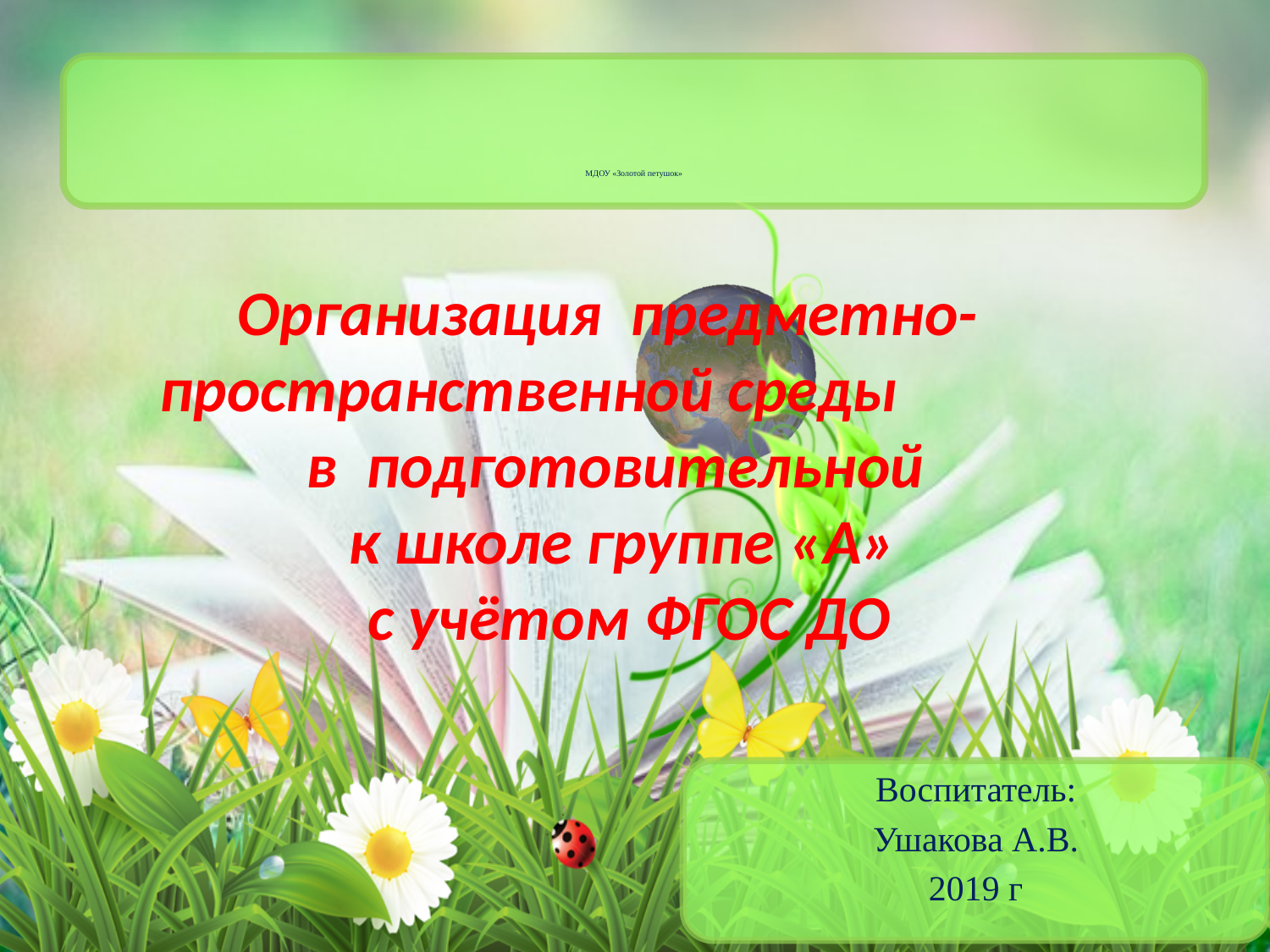

# МДОУ «Золотой петушок»
Организация  предметно-
 пространственной среды
в  подготовительной
к школе группе «А»
 с учётом ФГОС ДО

Воспитатель:
Ушакова А.В.
2019 г